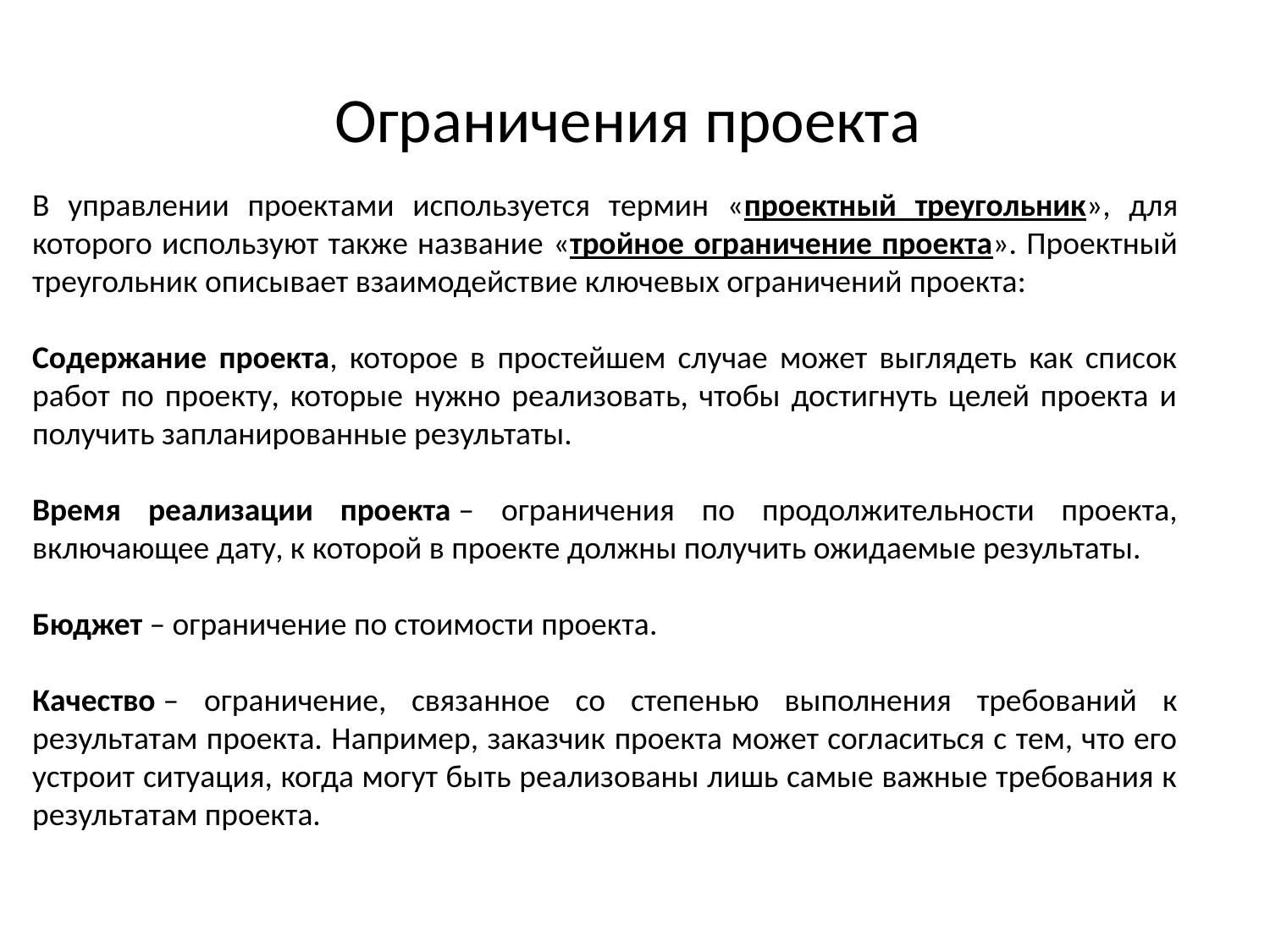

# Ограничения проекта
В управлении проектами используется термин «проектный треугольник», для которого используют также название «тройное ограничение проекта». Проектный треугольник описывает взаимодействие ключевых ограничений проекта:

Содержание проекта, которое в простейшем случае может выглядеть как список работ по проекту, которые нужно реализовать, чтобы достигнуть целей проекта и получить запланированные результаты.

Время реализации проекта – ограничения по продолжительности проекта, включающее дату, к которой в проекте должны получить ожидаемые результаты.

Бюджет – ограничение по стоимости проекта.

Качество – ограничение, связанное со степенью выполнения требований к результатам проекта. Например, заказчик проекта может согласиться с тем, что его устроит ситуация, когда могут быть реализованы лишь самые важные требования к результатам проекта.